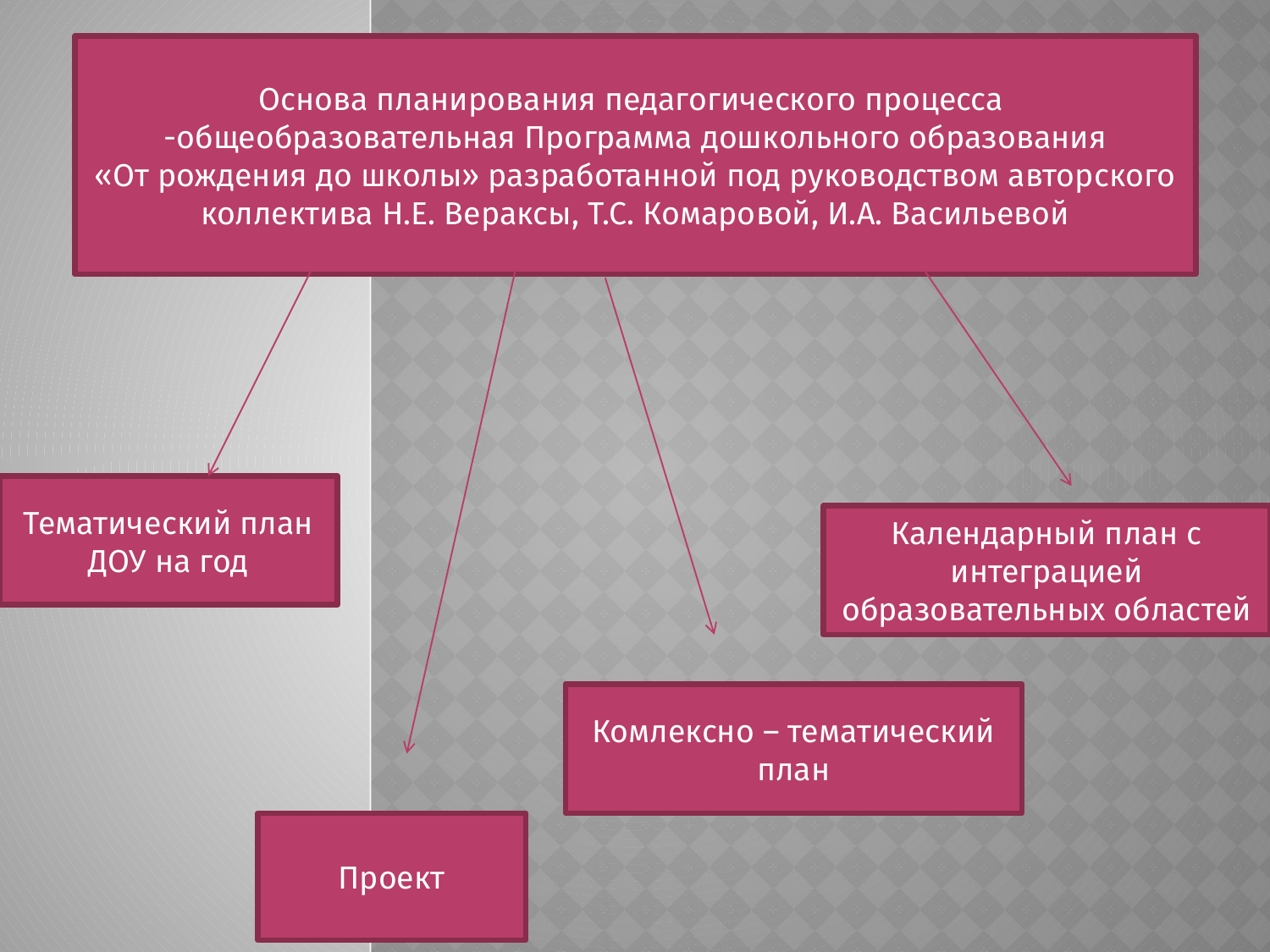

Основа планирования педагогического процесса
 -общеобразовательная Программа дошкольного образования
«От рождения до школы» разработанной под руководством авторского коллектива Н.Е. Вераксы, Т.С. Комаровой, И.А. Васильевой
Тематический план ДОУ на год
Календарный план с интеграцией образовательных областей
Комлексно – тематический план
Проект